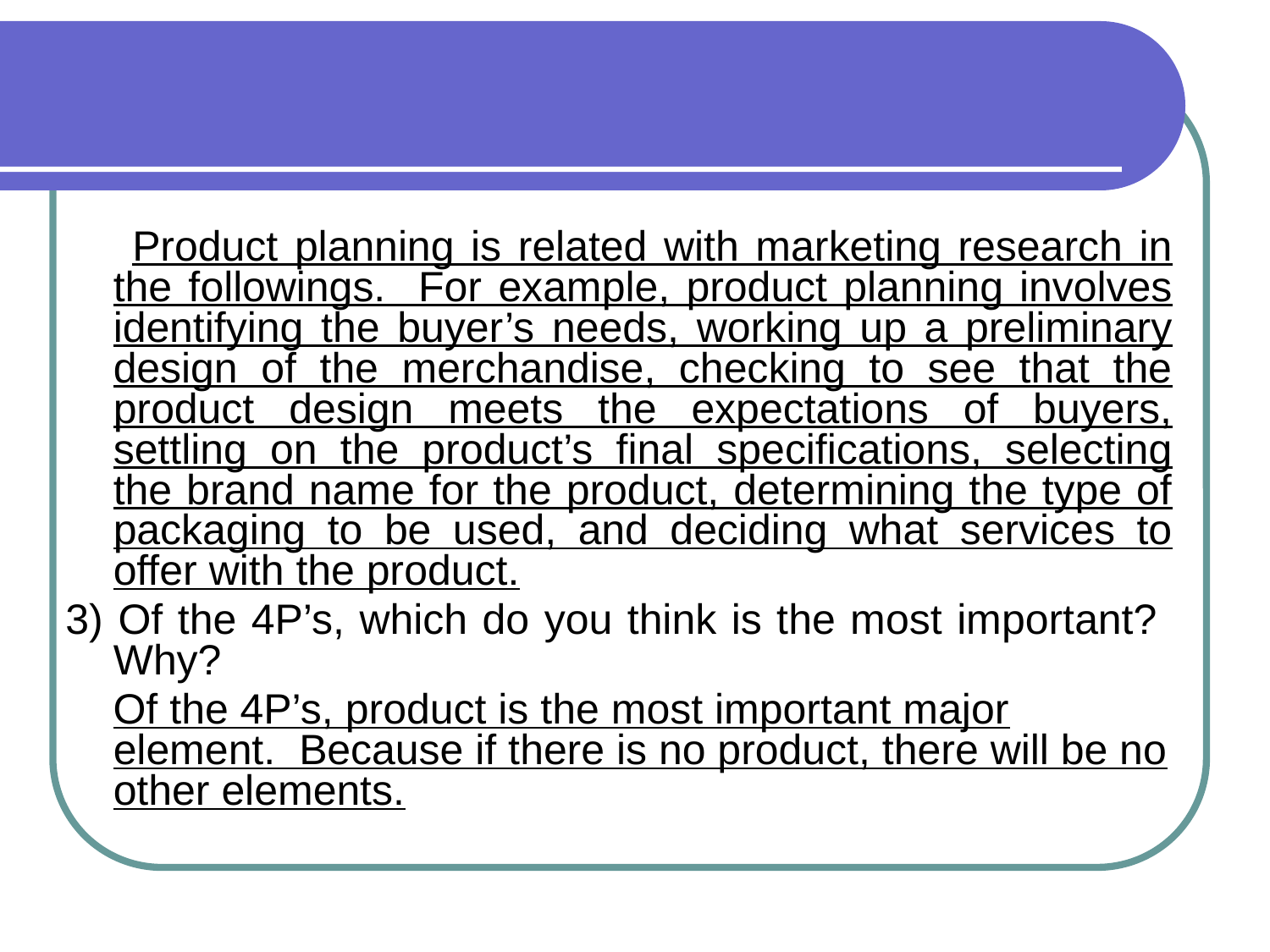

#
    Product planning is related with marketing research in the followings.  For example, product planning involves identifying the buyer’s needs, working up a preliminary design of the merchandise, checking to see that the product design meets the expectations of buyers, settling on the product’s final specifications, selecting the brand name for the product, determining the type of packaging to be used, and deciding what services to offer with the product.
3) Of the 4P’s, which do you think is the most important?  Why?
    Of the 4P’s, product is the most important major element.  Because if there is no product, there will be no other elements.